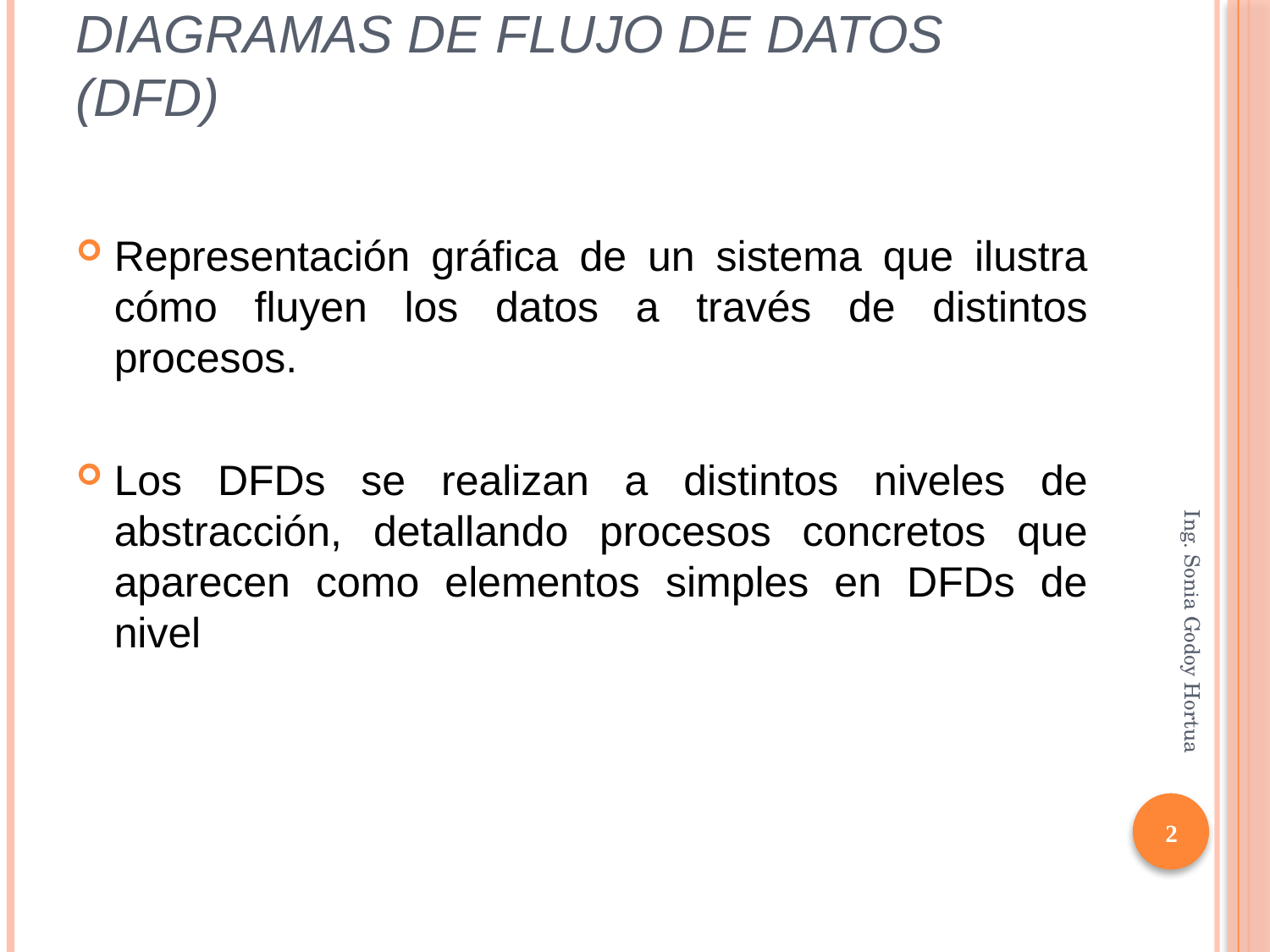

# Diagramas de flujo de datos (DFD)
Representación gráfica de un sistema que ilustra cómo fluyen los datos a través de distintos procesos.

Los DFDs se realizan a distintos niveles de abstracción, detallando procesos concretos que aparecen como elementos simples en DFDs de nivel
Ing. Sonia Godoy Hortua
2